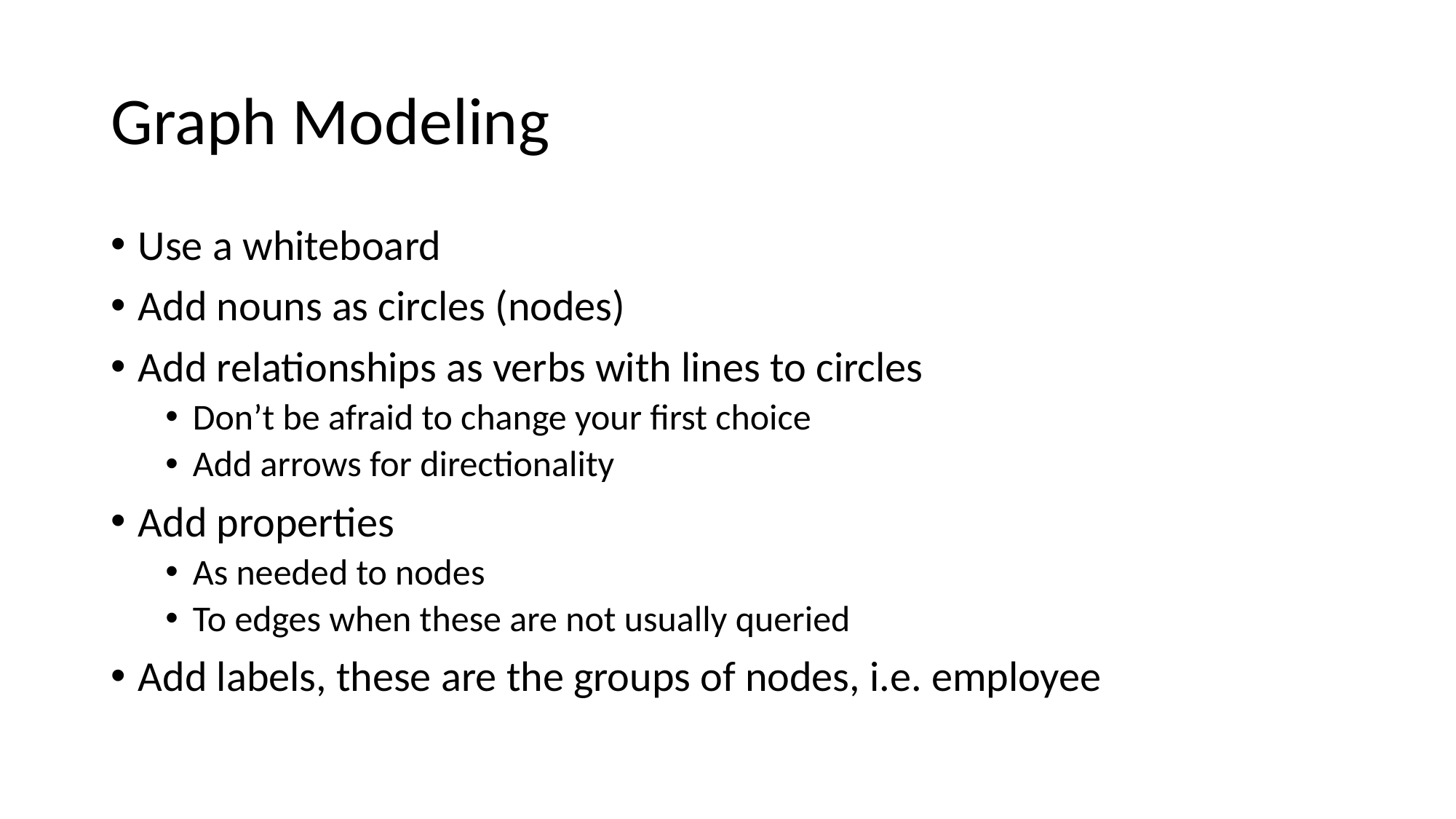

# Graph Modeling
Use a whiteboard
Add nouns as circles (nodes)
Add relationships as verbs with lines to circles
Don’t be afraid to change your first choice
Add arrows for directionality
Add properties
As needed to nodes
To edges when these are not usually queried
Add labels, these are the groups of nodes, i.e. employee